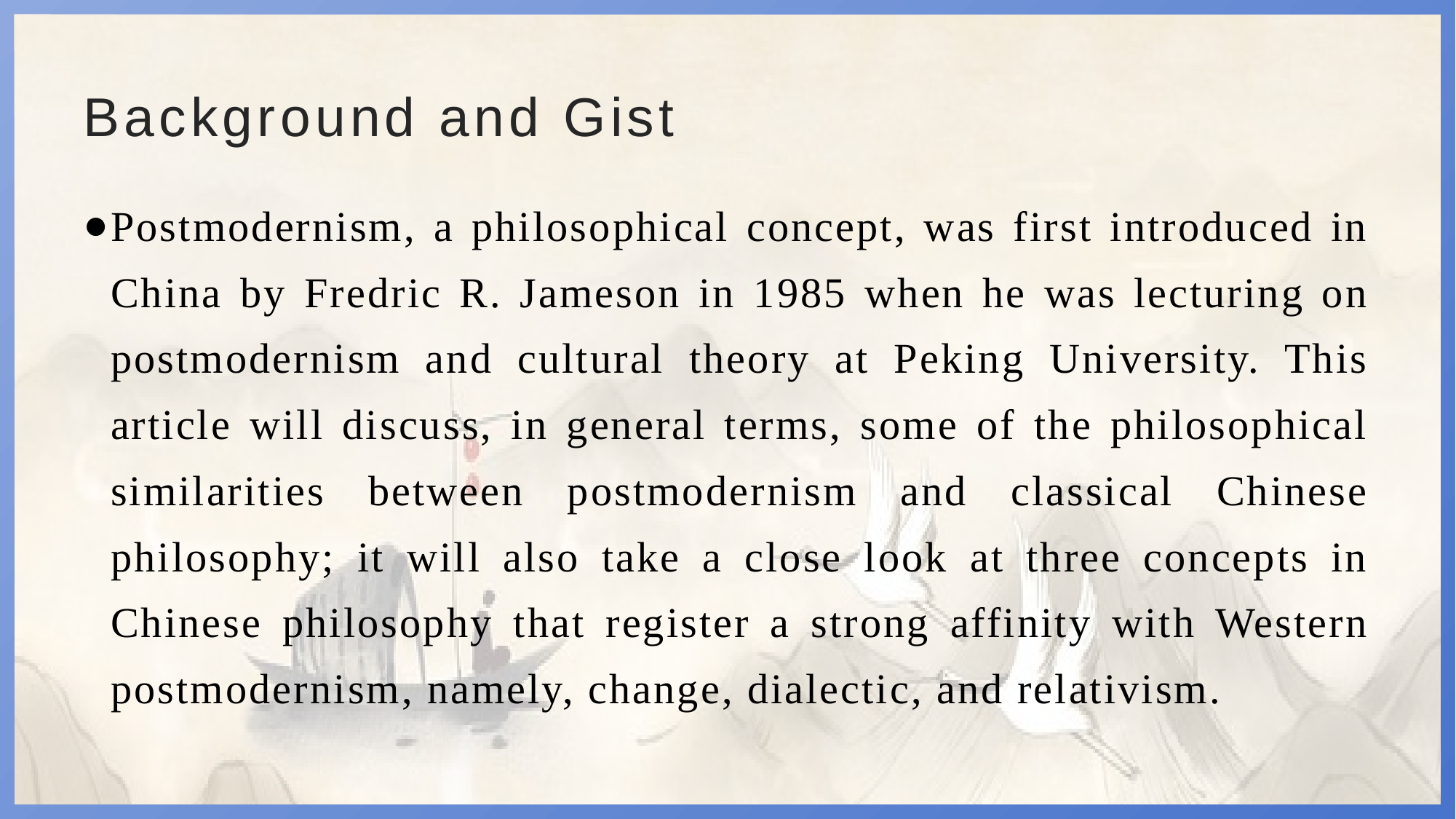

# Background and Gist
Postmodernism, a philosophical concept, was first introduced in China by Fredric R. Jameson in 1985 when he was lecturing on postmodernism and cultural theory at Peking University. This article will discuss, in general terms, some of the philosophical similarities between postmodernism and classical Chinese philosophy; it will also take a close look at three concepts in Chinese philosophy that register a strong affinity with Western postmodernism, namely, change, dialectic, and relativism.